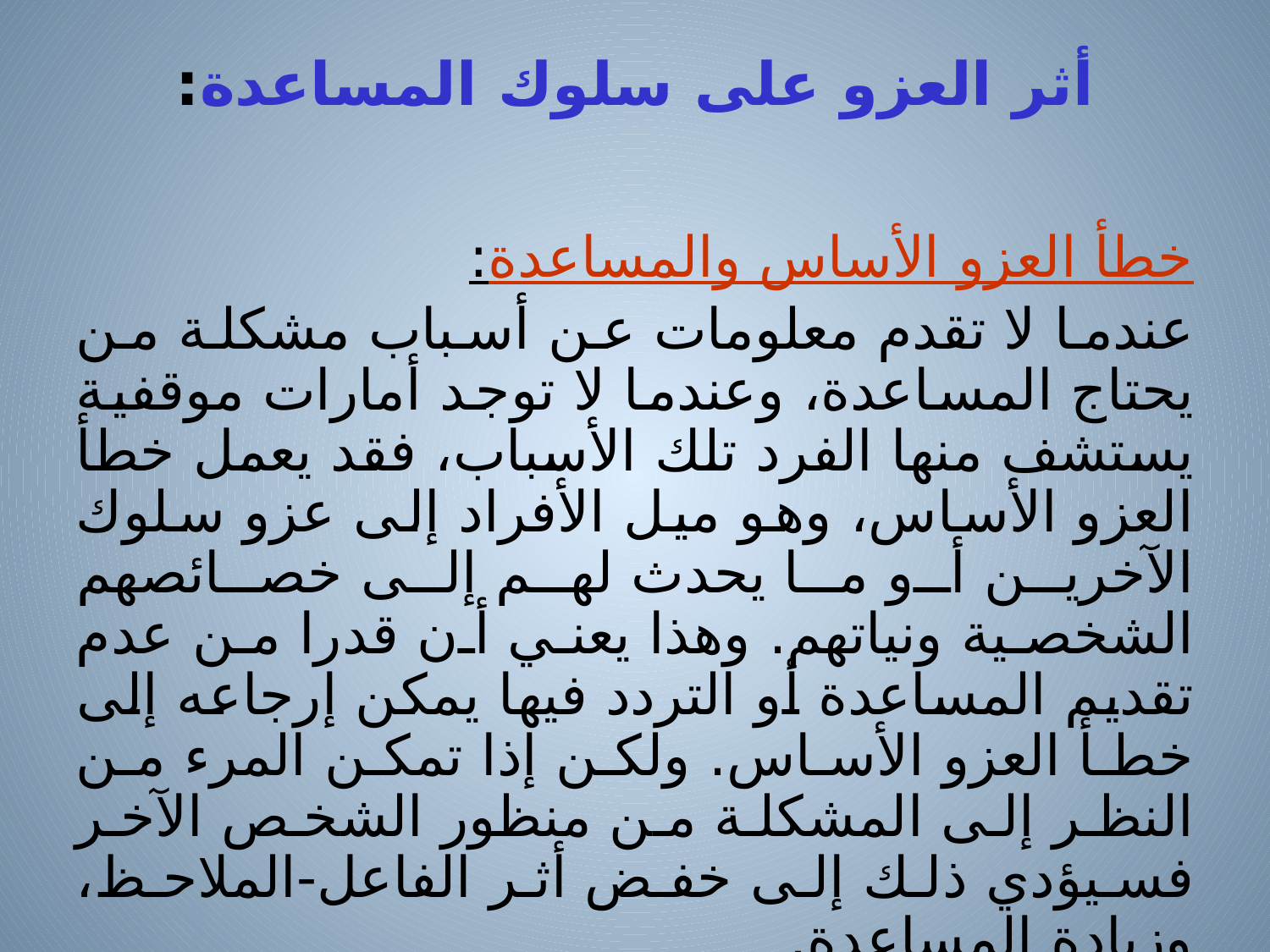

# أثر العزو على سلوك المساعدة:
خطأ العزو الأساس والمساعدة:
عندما لا تقدم معلومات عن أسباب مشكلة من يحتاج المساعدة، وعندما لا توجد أمارات موقفية يستشف منها الفرد تلك الأسباب، فقد يعمل خطأ العزو الأساس، وهو ميل الأفراد إلى عزو سلوك الآخرين أو ما يحدث لهم إلى خصائصهم الشخصية ونياتهم. وهذا يعني أن قدرا من عدم تقديم المساعدة أو التردد فيها يمكن إرجاعه إلى خطأ العزو الأساس. ولكن إذا تمكن المرء من النظر إلى المشكلة من منظور الشخص الآخر فسيؤدي ذلك إلى خفض أثر الفاعل-الملاحظ، وزيادة المساعدة.